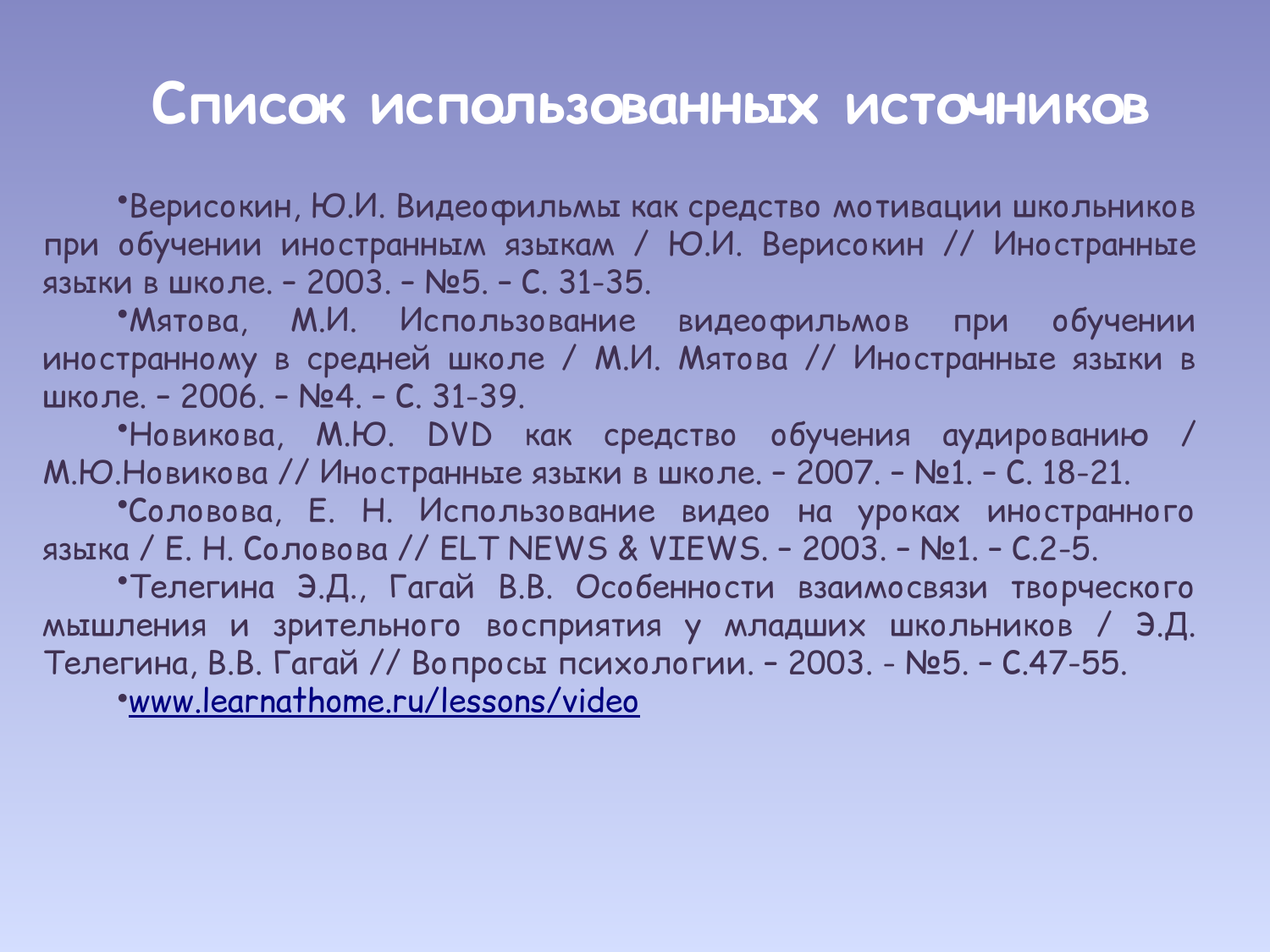

Список использованных источников

Верисокин, Ю.И. Видеофильмы как средство мотивации школьников при обучении иностранным языкам / Ю.И. Верисокин // Иностранные языки в школе. – 2003. – №5. – С. 31-35.
Мятова, М.И. Использование видеофильмов при обучении иностранному в средней школе / М.И. Мятова // Иностранные языки в школе. – 2006. – №4. – С. 31-39.
Новикова, М.Ю. DVD как средство обучения аудированию / М.Ю.Новикова // Иностранные языки в школе. – 2007. – №1. – С. 18-21.
Соловова, Е. Н. Использование видео на уроках иностранного языка / Е. Н. Соловова // ELT NEWS & VIEWS. – 2003. – №1. – С.2-5.
Телегина Э.Д., Гагай В.В. Особенности взаимосвязи творческого мышления и зрительного восприятия у младших школьников / Э.Д. Телегина, В.В. Гагай // Вопросы психологии. – 2003. - №5. – С.47-55.
www.learnathome.ru/lessons/video